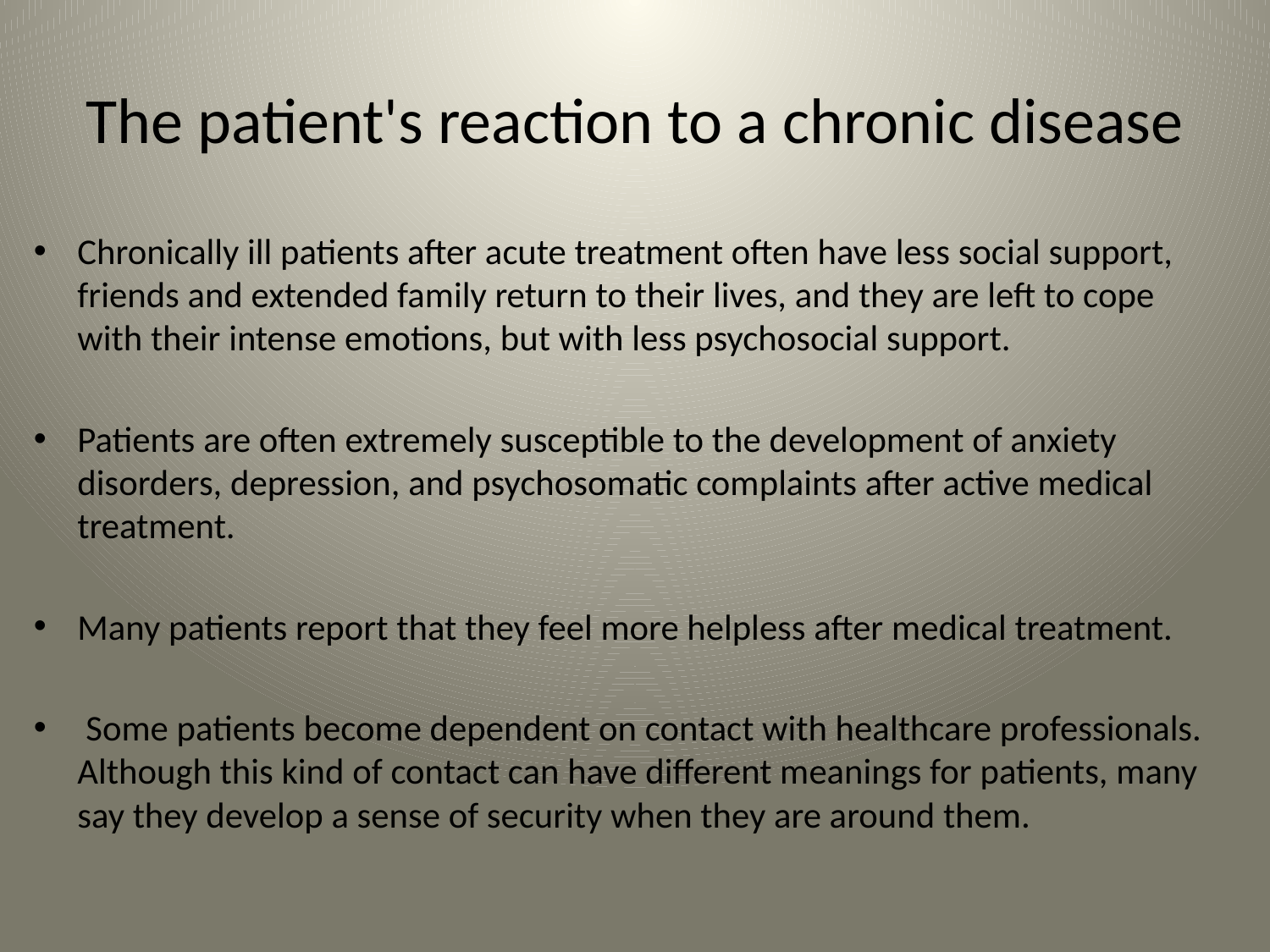

# The patient's reaction to a chronic disease
Chronically ill patients after acute treatment often have less social support, friends and extended family return to their lives, and they are left to cope with their intense emotions, but with less psychosocial support.

Patients are often extremely susceptible to the development of anxiety disorders, depression, and psychosomatic complaints after active medical treatment.

Many patients report that they feel more helpless after medical treatment.

 Some patients become dependent on contact with healthcare professionals. Although this kind of contact can have different meanings for patients, many say they develop a sense of security when they are around them.